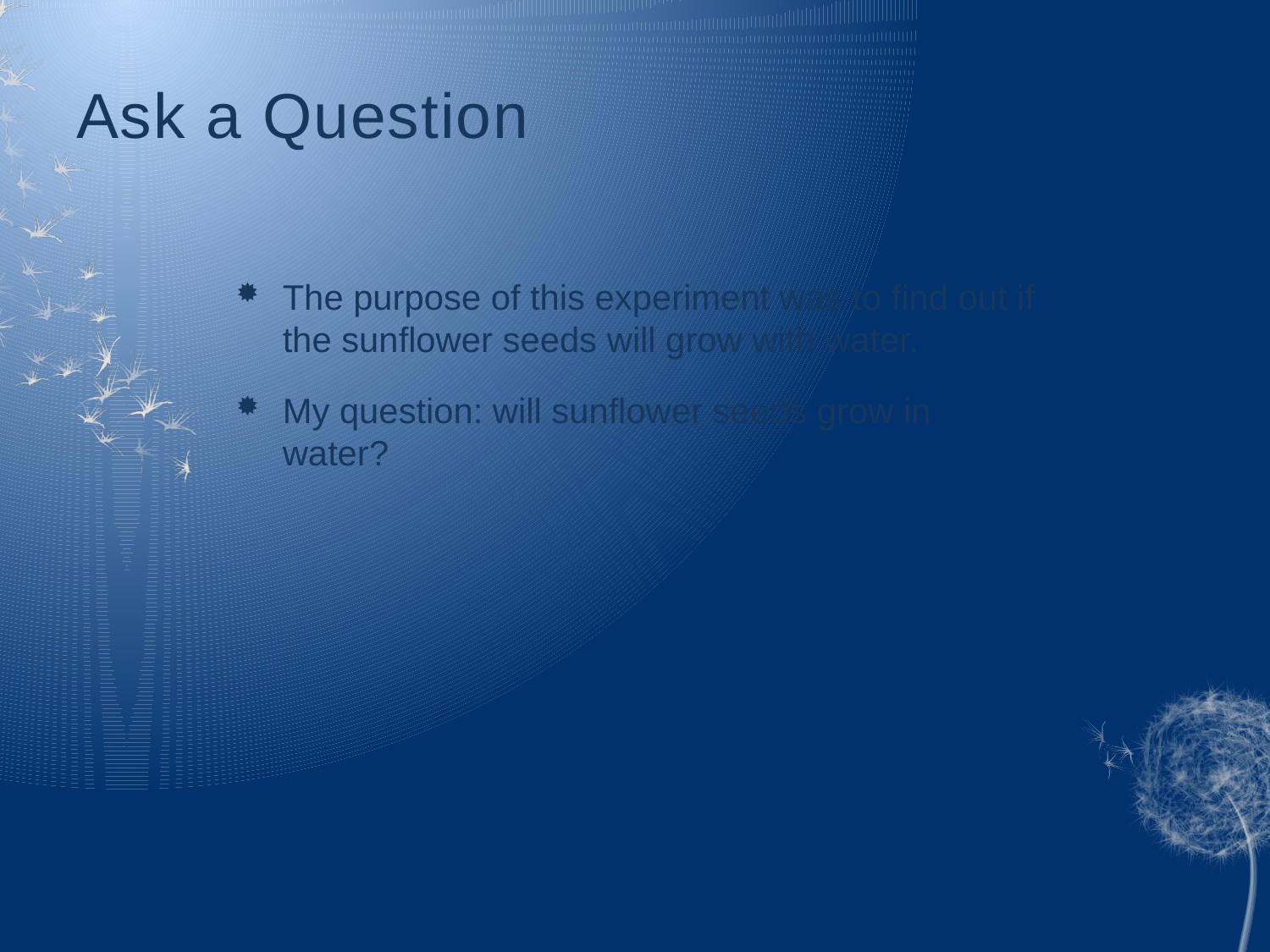

# Ask a Question
The purpose of this experiment was to find out if the sunflower seeds will grow with water.
My question: will sunflower seeds grow in water?